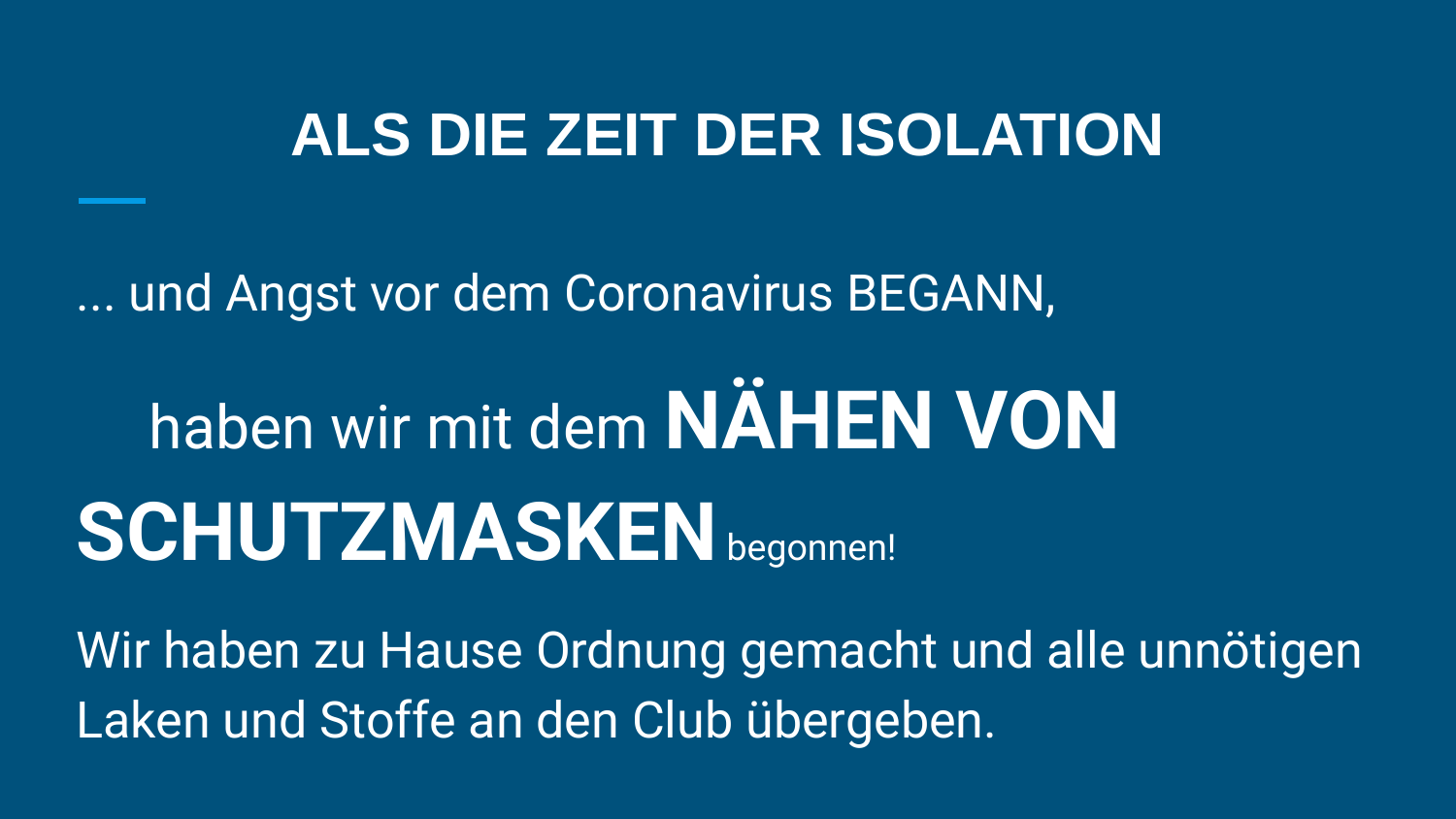

# ALS DIE ZEIT DER ISOLATION
... und Angst vor dem Coronavirus BEGANN,
haben wir mit dem NÄHEN VON SCHUTZMASKEN begonnen!
Wir haben zu Hause Ordnung gemacht und alle unnötigen Laken und Stoffe an den Club übergeben.